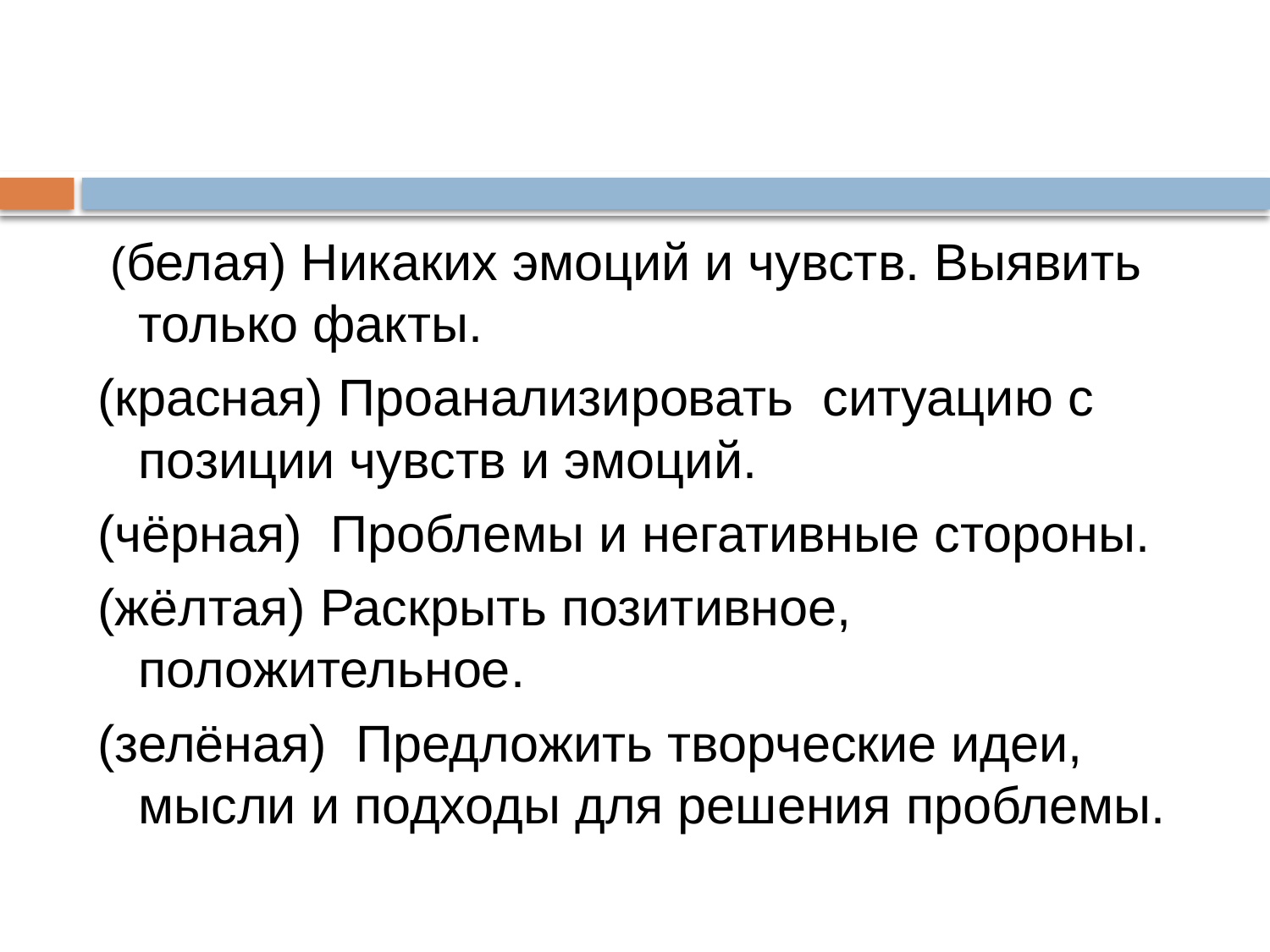

#
 (белая) Никаких эмоций и чувств. Выявить  только факты.
(красная) Проанализировать  ситуацию с позиции чувств и эмоций.
(чёрная)  Проблемы и негативные стороны.
(жёлтая) Раскрыть позитивное, положительное.
(зелёная)  Предложить творческие идеи, мысли и подходы для решения проблемы.